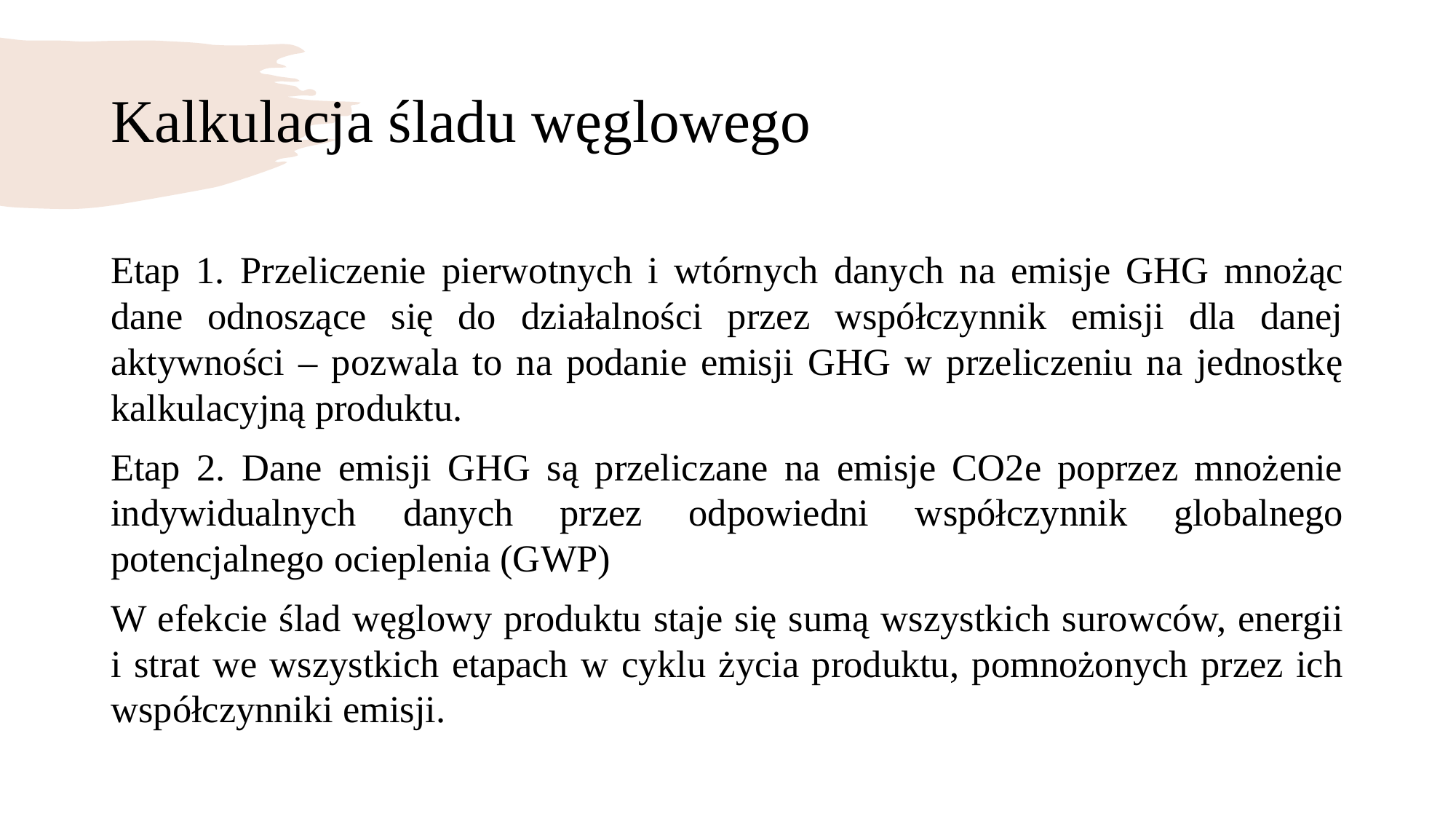

# Kalkulacja śladu węglowego
Etap 1. Przeliczenie pierwotnych i wtórnych danych na emisje GHG mnożąc dane odnoszące się do działalności przez współczynnik emisji dla danej aktywności – pozwala to na podanie emisji GHG w przeliczeniu na jednostkę kalkulacyjną produktu.
Etap 2. Dane emisji GHG są przeliczane na emisje CO2e poprzez mnożenie indywidualnych danych przez odpowiedni współczynnik globalnego potencjalnego ocieplenia (GWP)
W efekcie ślad węglowy produktu staje się sumą wszystkich surowców, energii i strat we wszystkich etapach w cyklu życia produktu, pomnożonych przez ich współczynniki emisji.